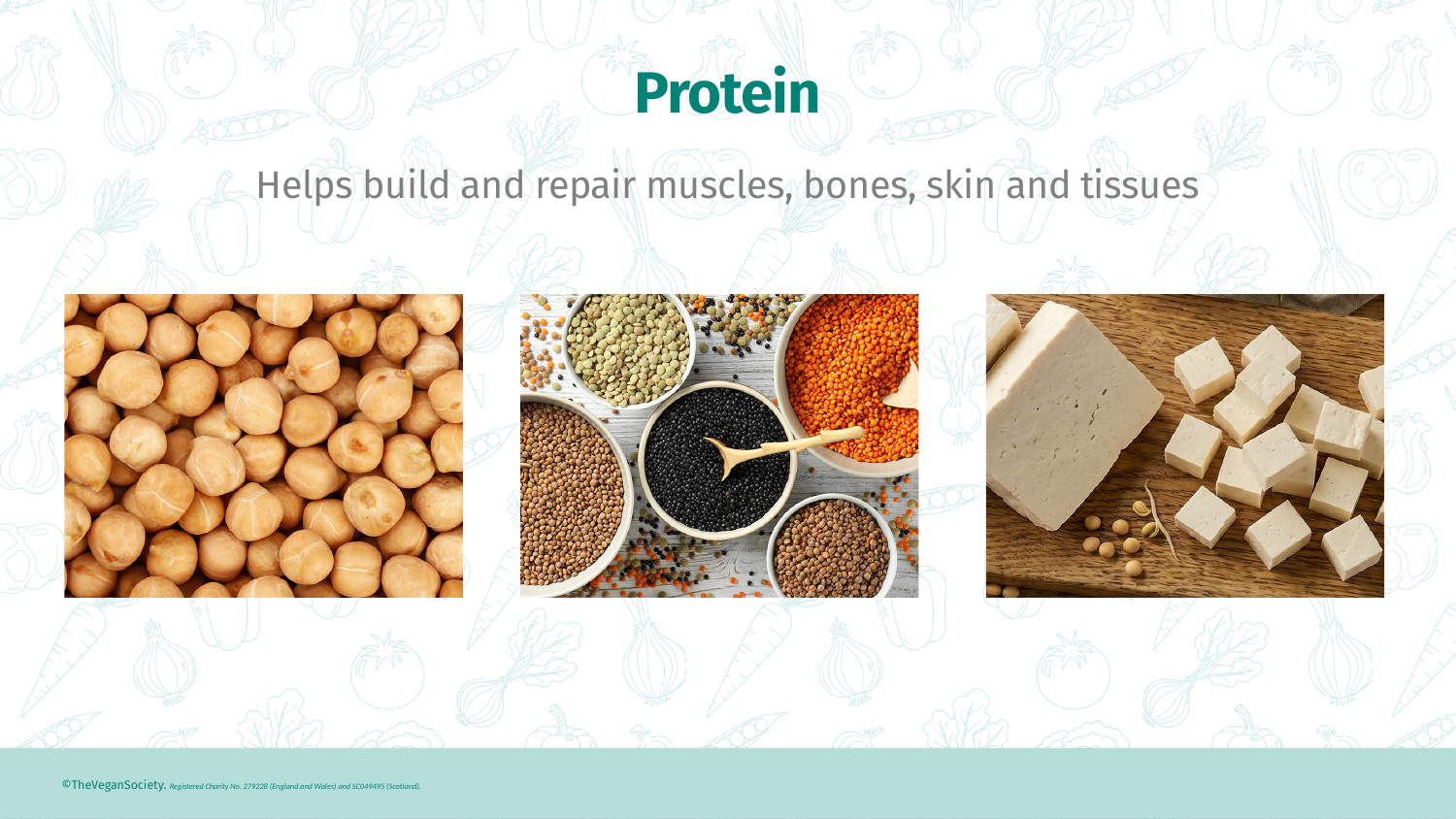

# Protein
Helps build and repair muscles, bones, skin and tissues